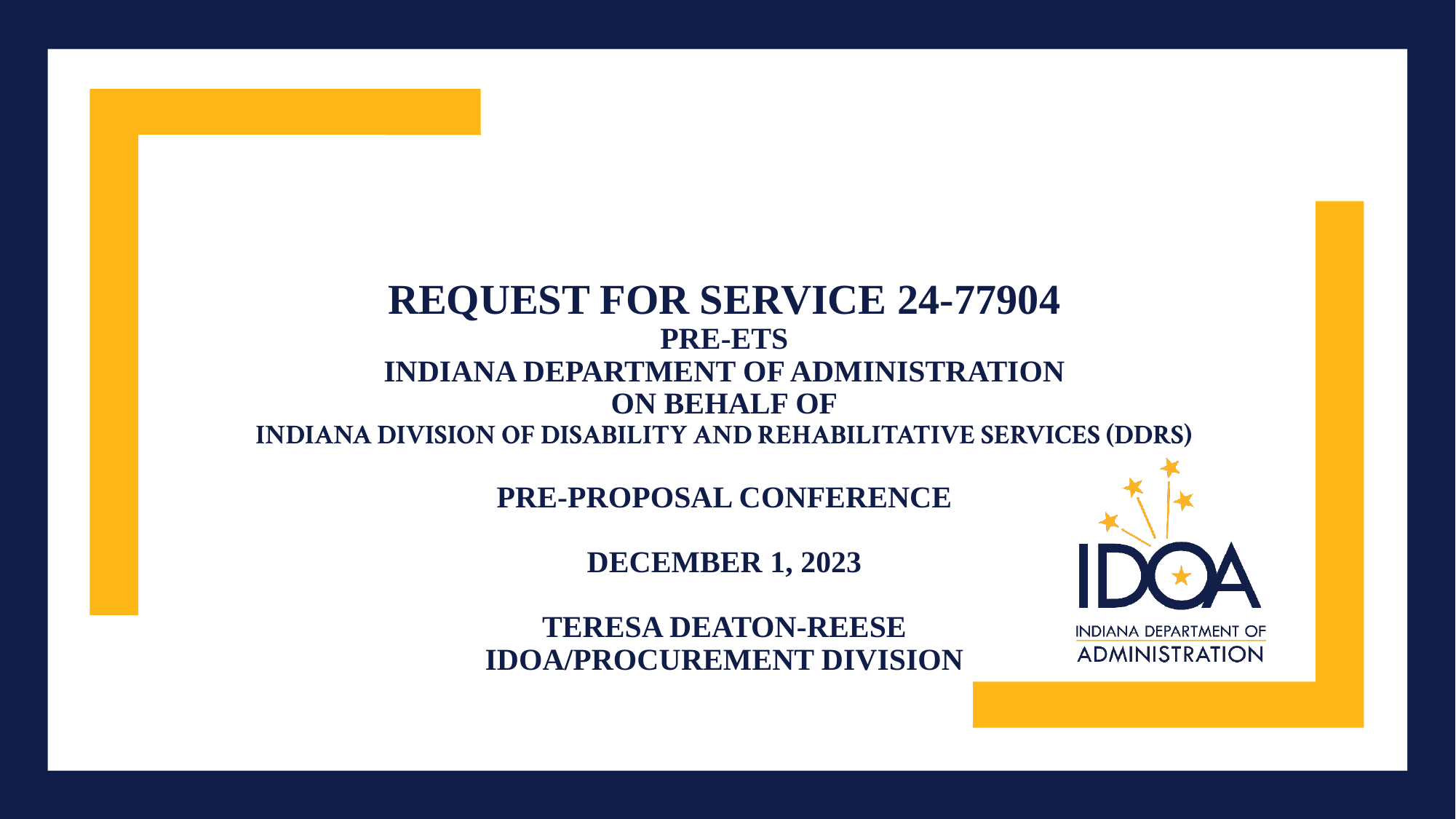

# Request for Service 24-77904 Pre-ETs Indiana Department of Administration On Behalf Of Indiana Division of Disability and Rehabilitative Services (DDRS) Pre-Proposal Conference December 1, 2023 Teresa Deaton-Reese IDOA/Procurement Division